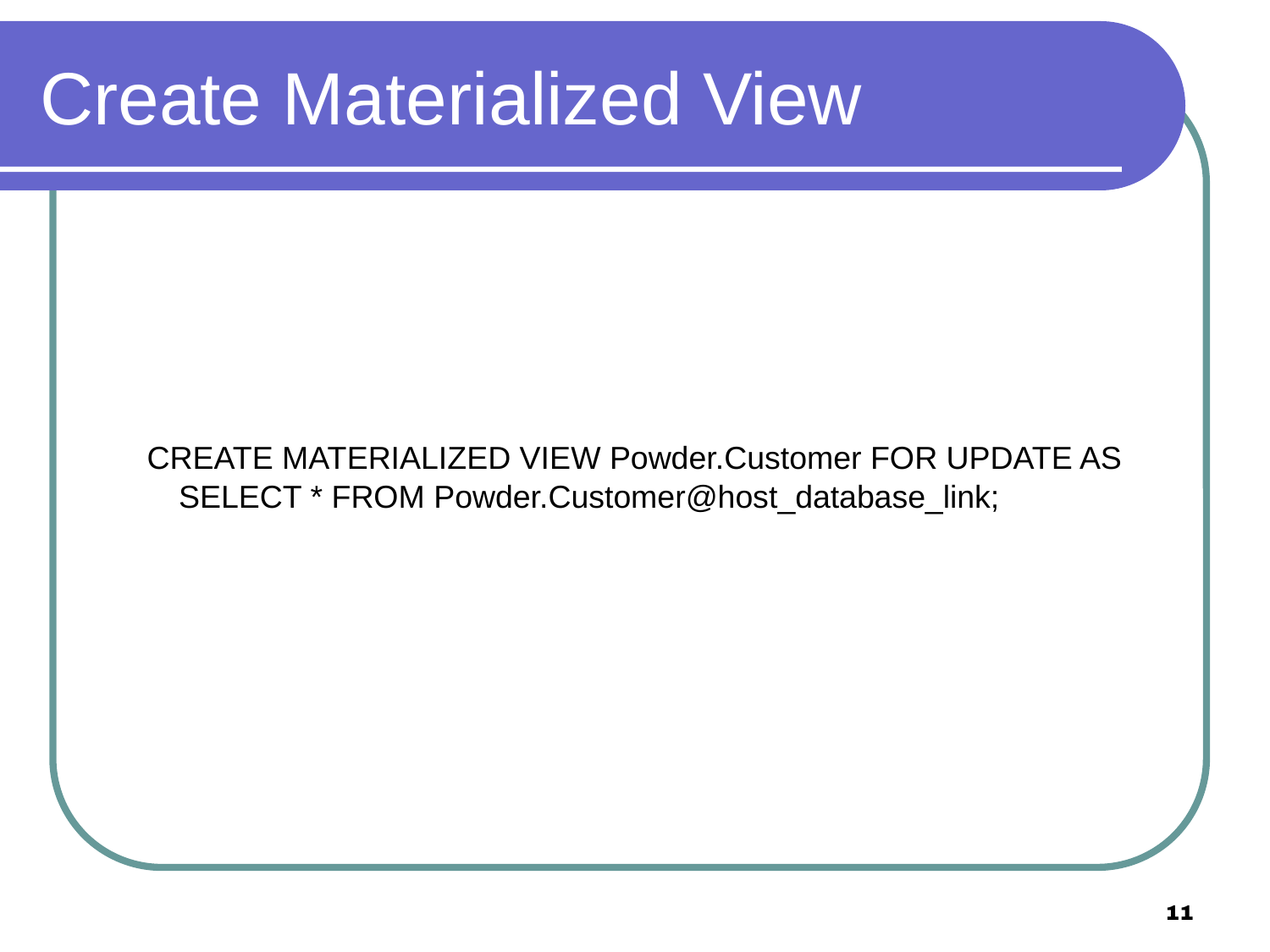

# Create Materialized View
CREATE MATERIALIZED VIEW Powder.Customer FOR UPDATE AS
	SELECT * FROM Powder.Customer@host_database_link;
11